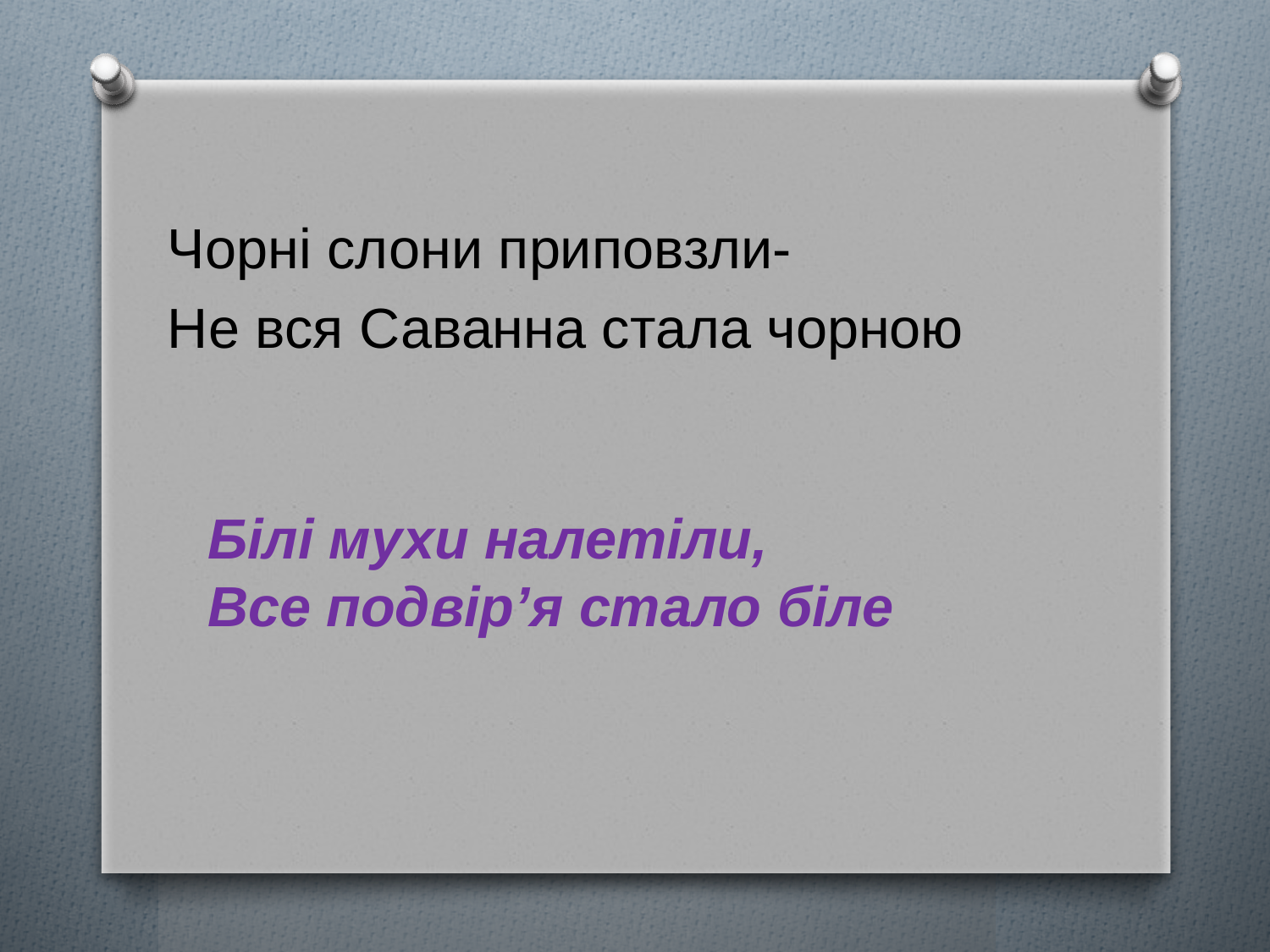

Чорні слони приповзли-
Не вся Саванна стала чорною
Білі мухи налетіли,
Все подвір’я стало біле